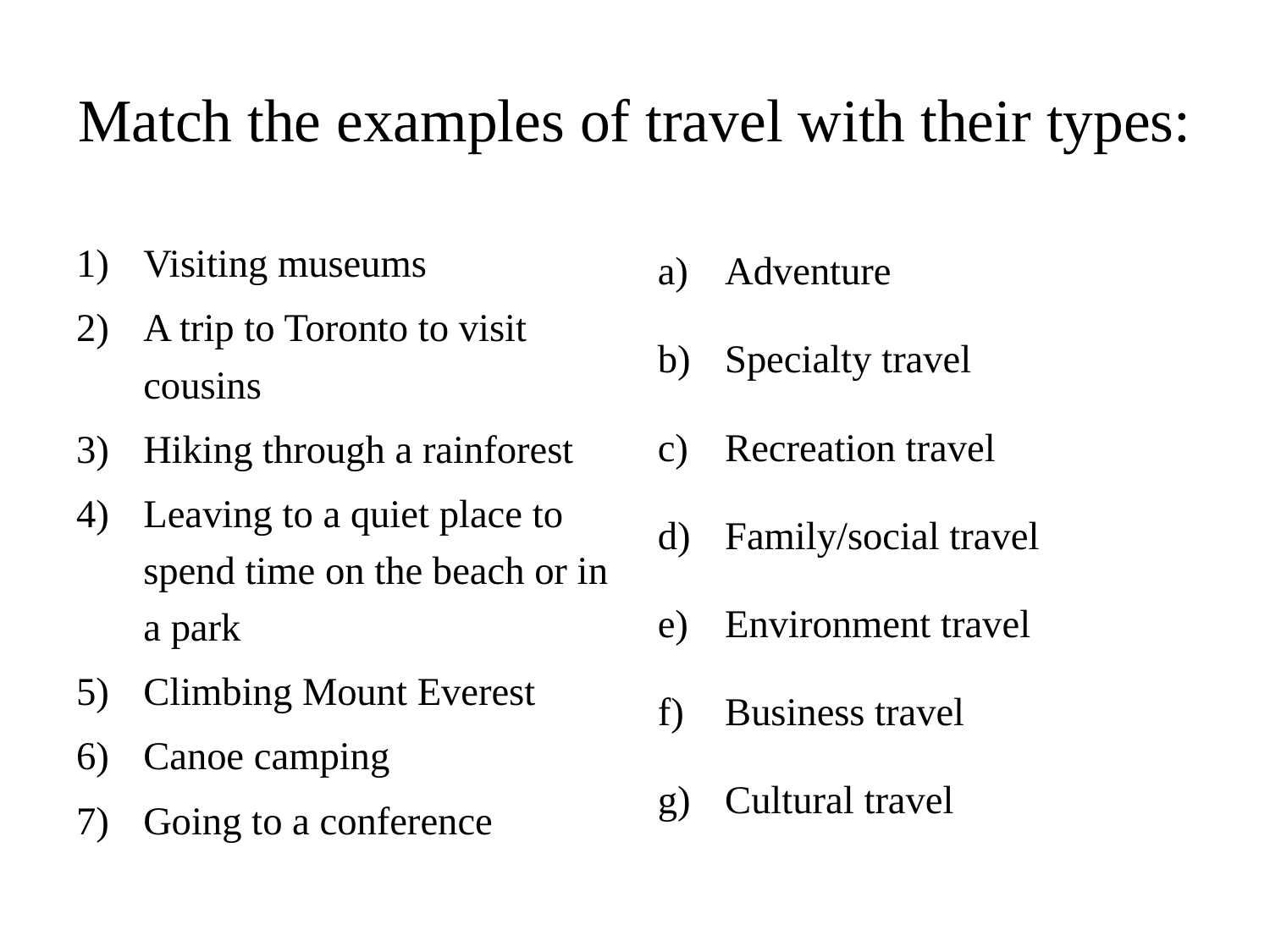

# Match the examples of travel with their types:
Adventure
Specialty travel
Recreation travel
Family/social travel
Environment travel
Business travel
Cultural travel
Visiting museums
A trip to Toronto to visit cousins
Hiking through a rainforest
Leaving to a quiet place to spend time on the beach or in a park
Climbing Mount Everest
Canoe camping
Going to a conference